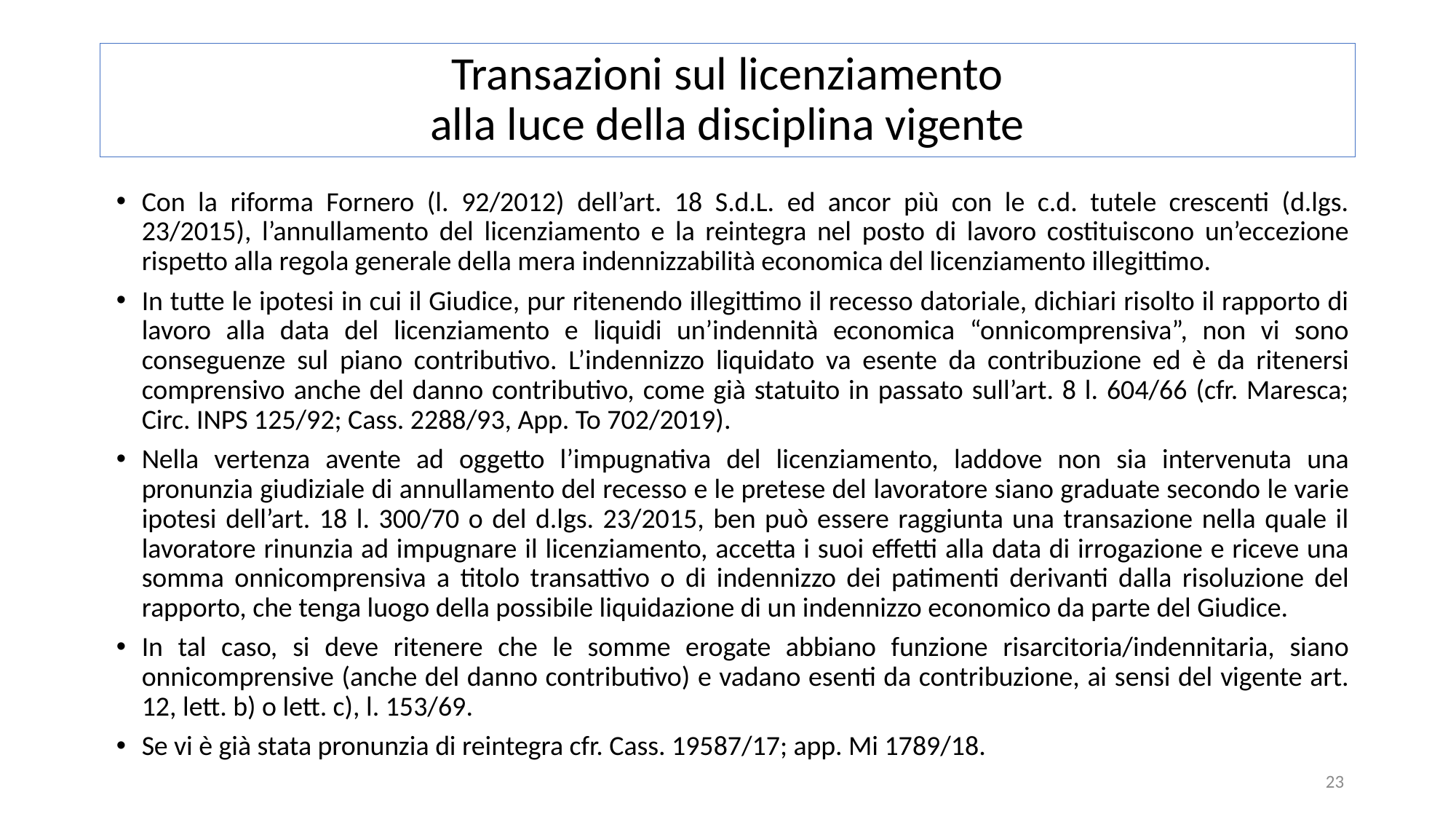

# Transazioni sul licenziamento alla luce della disciplina vigente
Con la riforma Fornero (l. 92/2012) dell’art. 18 S.d.L. ed ancor più con le c.d. tutele crescenti (d.lgs. 23/2015), l’annullamento del licenziamento e la reintegra nel posto di lavoro costituiscono un’eccezione rispetto alla regola generale della mera indennizzabilità economica del licenziamento illegittimo.
In tutte le ipotesi in cui il Giudice, pur ritenendo illegittimo il recesso datoriale, dichiari risolto il rapporto di lavoro alla data del licenziamento e liquidi un’indennità economica “onnicomprensiva”, non vi sono conseguenze sul piano contributivo. L’indennizzo liquidato va esente da contribuzione ed è da ritenersi comprensivo anche del danno contributivo, come già statuito in passato sull’art. 8 l. 604/66 (cfr. Maresca; Circ. INPS 125/92; Cass. 2288/93, App. To 702/2019).
Nella vertenza avente ad oggetto l’impugnativa del licenziamento, laddove non sia intervenuta una pronunzia giudiziale di annullamento del recesso e le pretese del lavoratore siano graduate secondo le varie ipotesi dell’art. 18 l. 300/70 o del d.lgs. 23/2015, ben può essere raggiunta una transazione nella quale il lavoratore rinunzia ad impugnare il licenziamento, accetta i suoi effetti alla data di irrogazione e riceve una somma onnicomprensiva a titolo transattivo o di indennizzo dei patimenti derivanti dalla risoluzione del rapporto, che tenga luogo della possibile liquidazione di un indennizzo economico da parte del Giudice.
In tal caso, si deve ritenere che le somme erogate abbiano funzione risarcitoria/indennitaria, siano onnicomprensive (anche del danno contributivo) e vadano esenti da contribuzione, ai sensi del vigente art. 12, lett. b) o lett. c), l. 153/69.
Se vi è già stata pronunzia di reintegra cfr. Cass. 19587/17; app. Mi 1789/18.
23